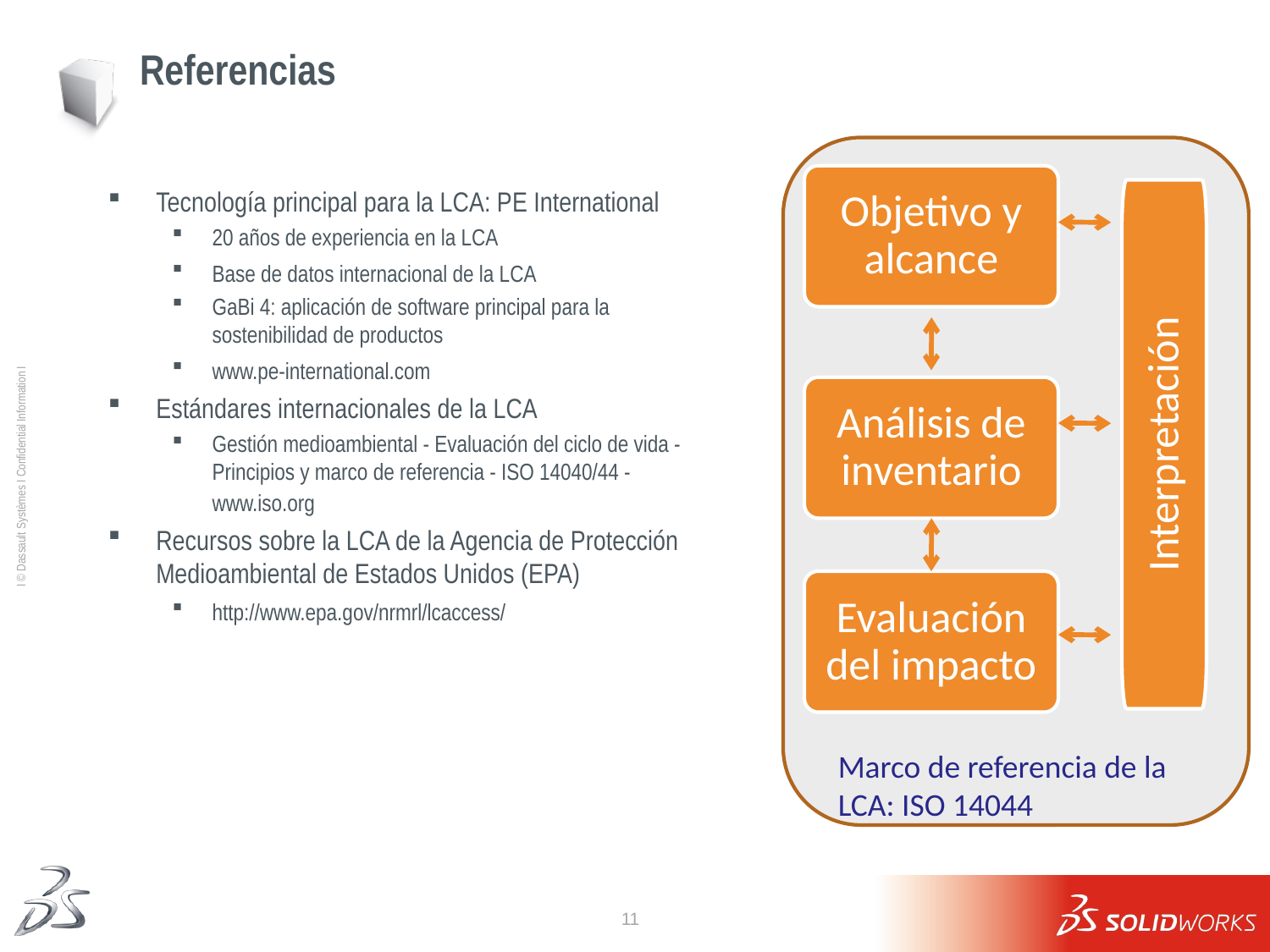

# Referencias

Objetivo y alcance
Análisis de inventario
Evaluación del impacto
Tecnología principal para la LCA: PE International
20 años de experiencia en la LCA
Base de datos internacional de la LCA
GaBi 4: aplicación de software principal para la sostenibilidad de productos
www.pe-international.com
Estándares internacionales de la LCA
Gestión medioambiental - Evaluación del ciclo de vida - Principios y marco de referencia - ISO 14040/44 -www.iso.org
Recursos sobre la LCA de la Agencia de Protección Medioambiental de Estados Unidos (EPA)
http://www.epa.gov/nrmrl/lcaccess/

Interpretación
Marco de referencia de la LCA: ISO 14044